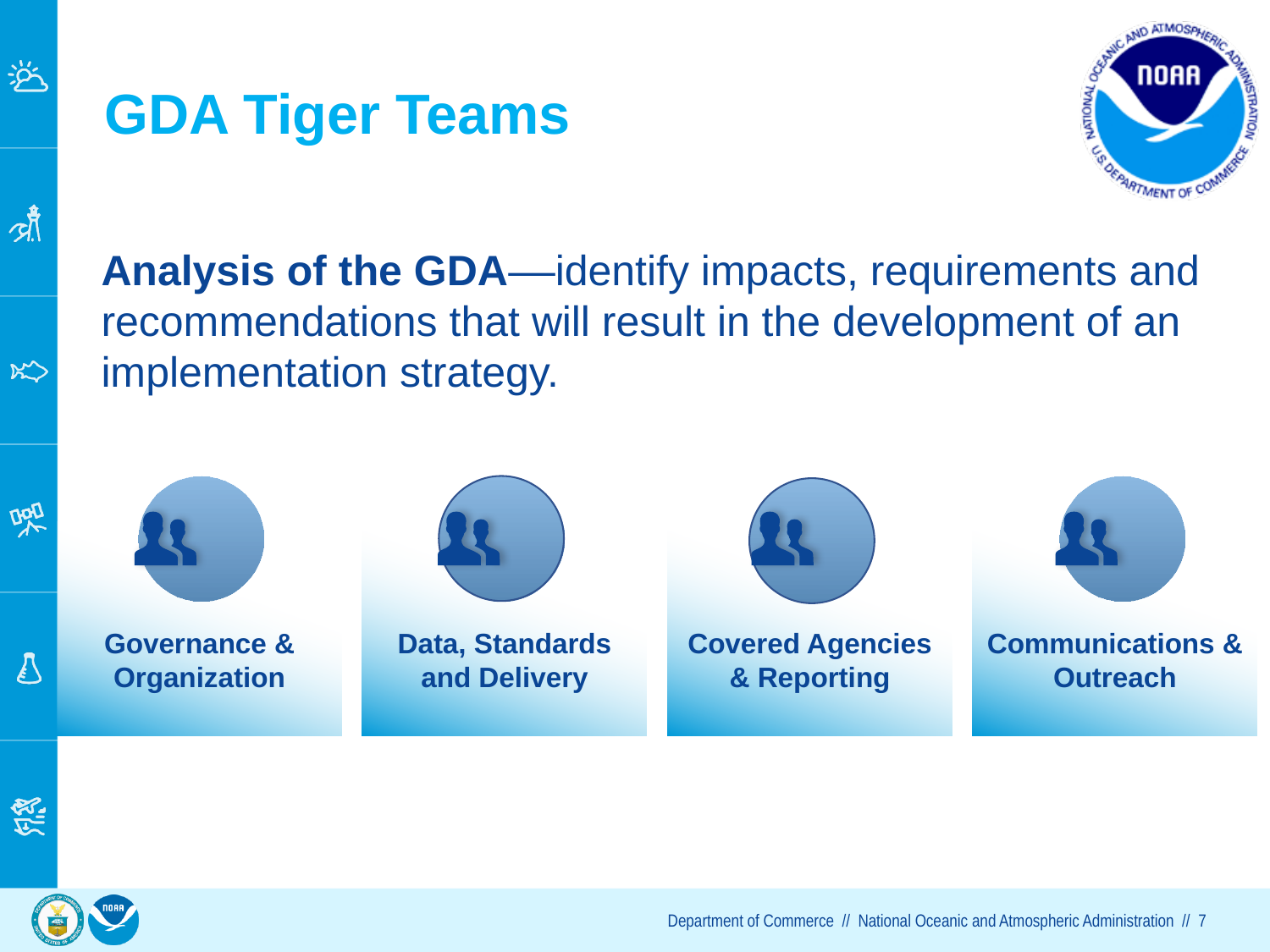

# GDA Tiger Teams
Analysis of the GDA––identify impacts, requirements and recommendations that will result in the development of an implementation strategy.

Governance & Organization

Data, Standards and Delivery

Communications & Outreach

Covered Agencies & Reporting

7